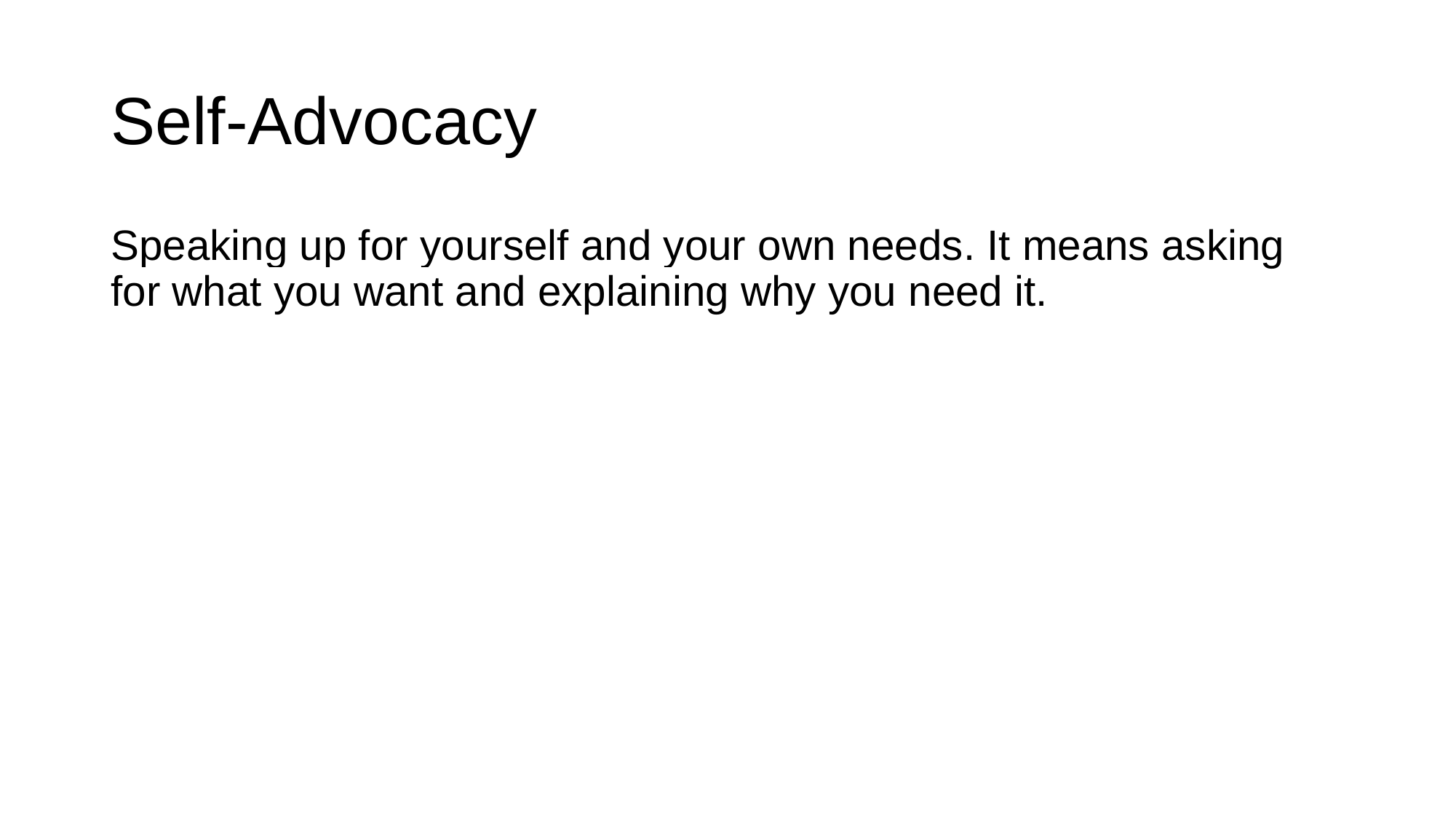

# Self-Advocacy
Speaking up for yourself and your own needs. It means asking for what you want and explaining why you need it.